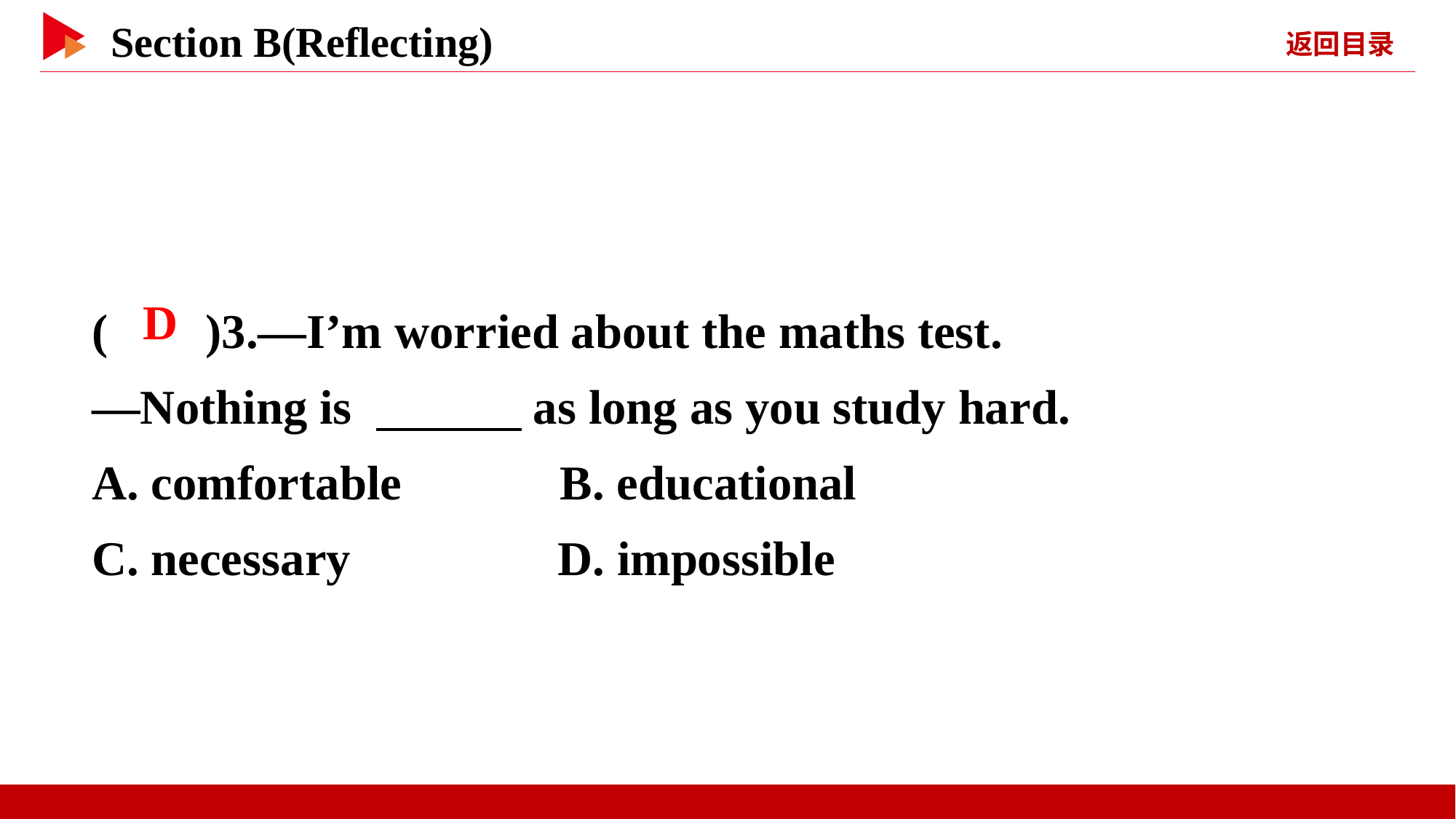

(        )3.—I’m worried about the maths test.
—Nothing is 　　　as long as you study hard.
A. comfortable             B. educational
C. necessary                 D. impossible
   D